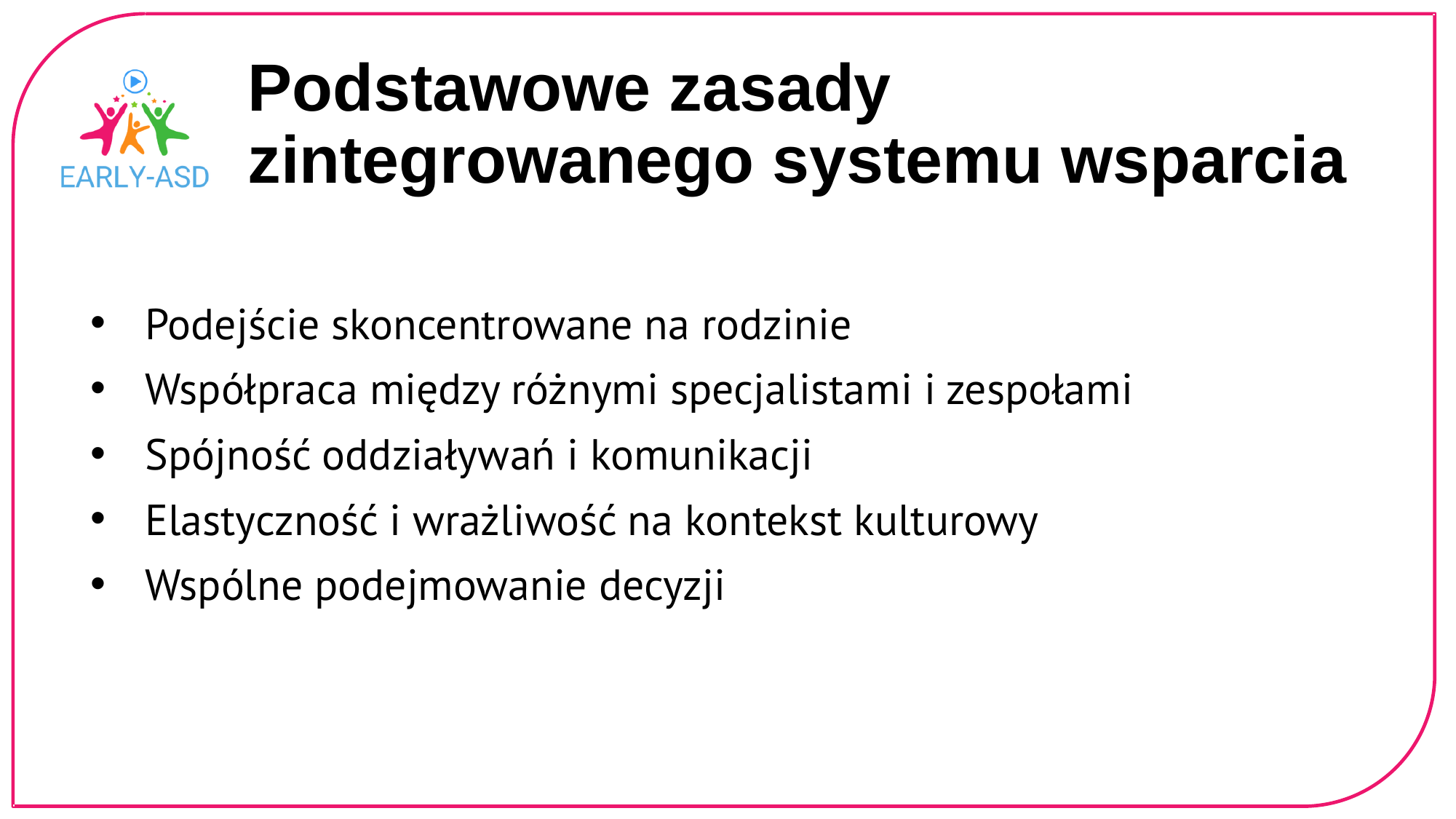

Podstawowe zasady zintegrowanego systemu wsparcia

Podejście skoncentrowane na rodzinie
Współpraca między różnymi specjalistami i zespołami
Spójność oddziaływań i komunikacji
Elastyczność i wrażliwość na kontekst kulturowy
Wspólne podejmowanie decyzji